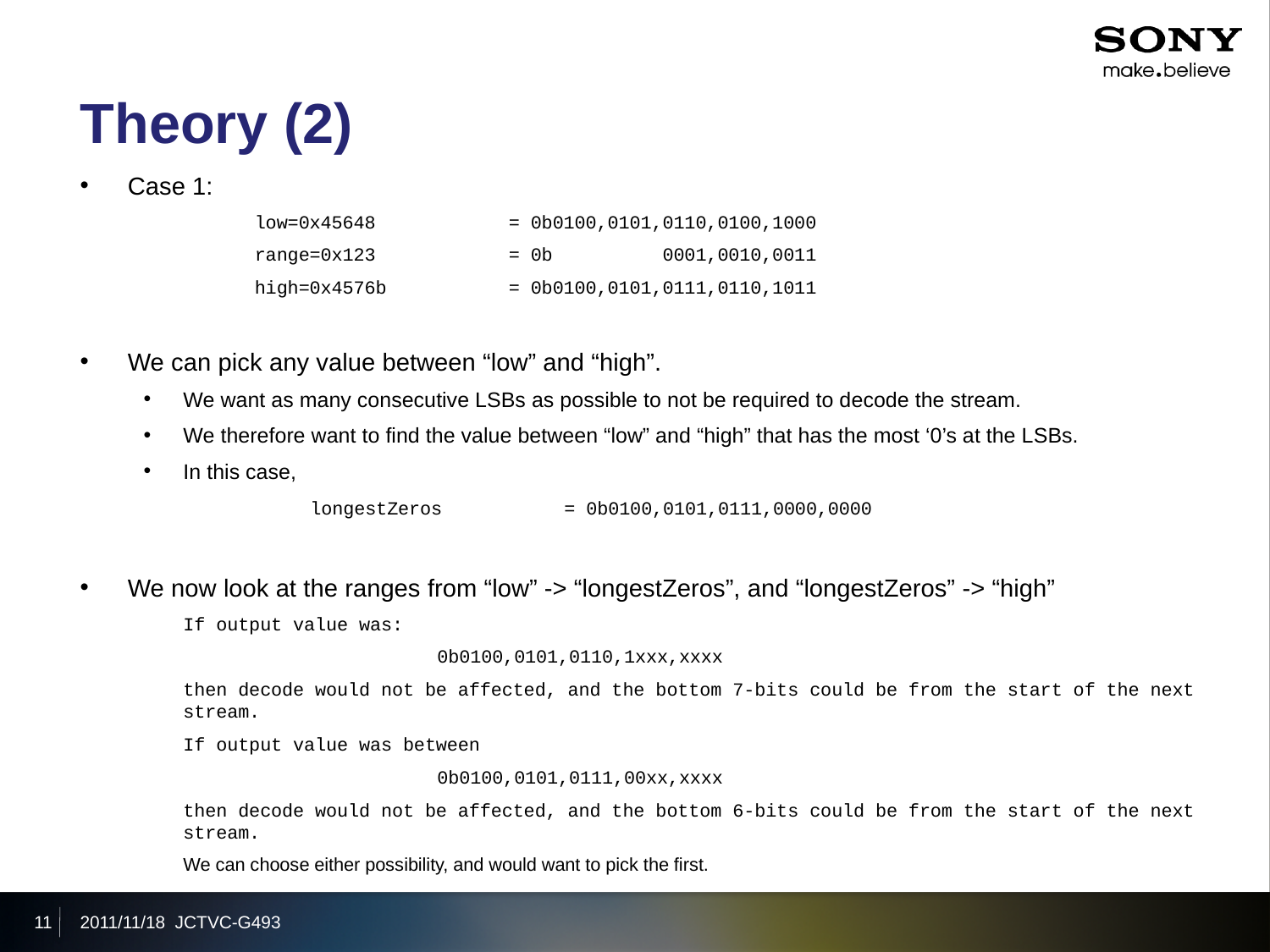

# Theory (2)
Case 1:
		low=0x45648 	= 0b0100,0101,0110,0100,1000
		range=0x123		= 0b          0001,0010,0011
		high=0x4576b	= 0b0100,0101,0111,0110,1011

We can pick any value between “low” and “high”.
We want as many consecutive LSBs as possible to not be required to decode the stream.
We therefore want to find the value between “low” and “high” that has the most ‘0’s at the LSBs.
In this case,
		longestZeros	= 0b0100,0101,0111,0000,0000

We now look at the ranges from “low” -> “longestZeros”, and “longestZeros” -> “high”
	If output value was:
			0b0100,0101,0110,1xxx,xxxx
	then decode would not be affected, and the bottom 7-bits could be from the start of the next stream.
	If output value was between
			0b0100,0101,0111,00xx,xxxx
	then decode would not be affected, and the bottom 6-bits could be from the start of the next stream.
	We can choose either possibility, and would want to pick the first.
11
2011/11/18
JCTVC-G493